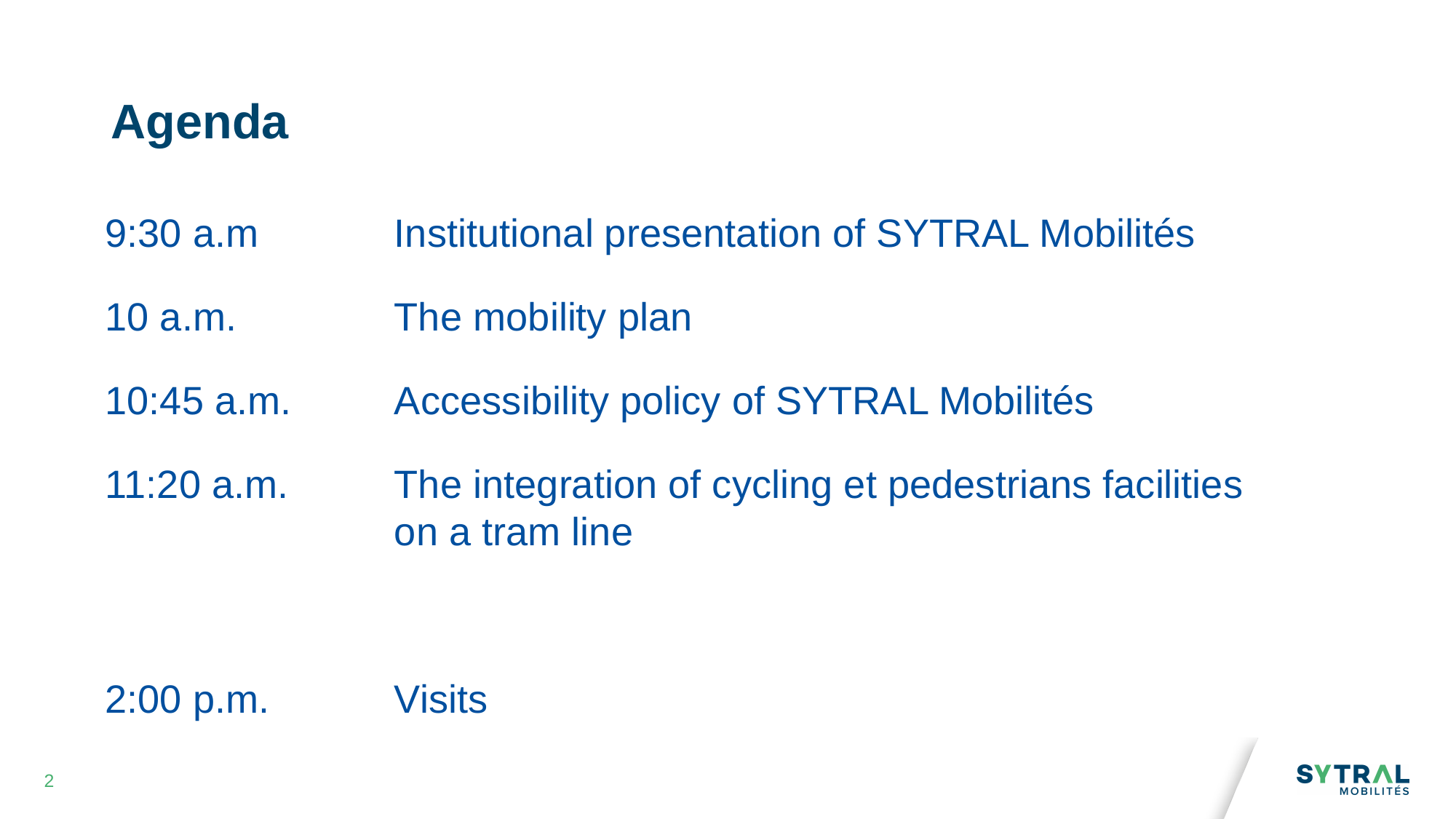

# Agenda
Institutional presentation of SYTRAL Mobilités
The mobility plan
Accessibility policy of SYTRAL Mobilités
The integration of cycling et pedestrians facilities on a tram line

Visits
9:30 a.m
10 a.m.
10:45 a.m.
11:20 a.m.

2:00 p.m.
2